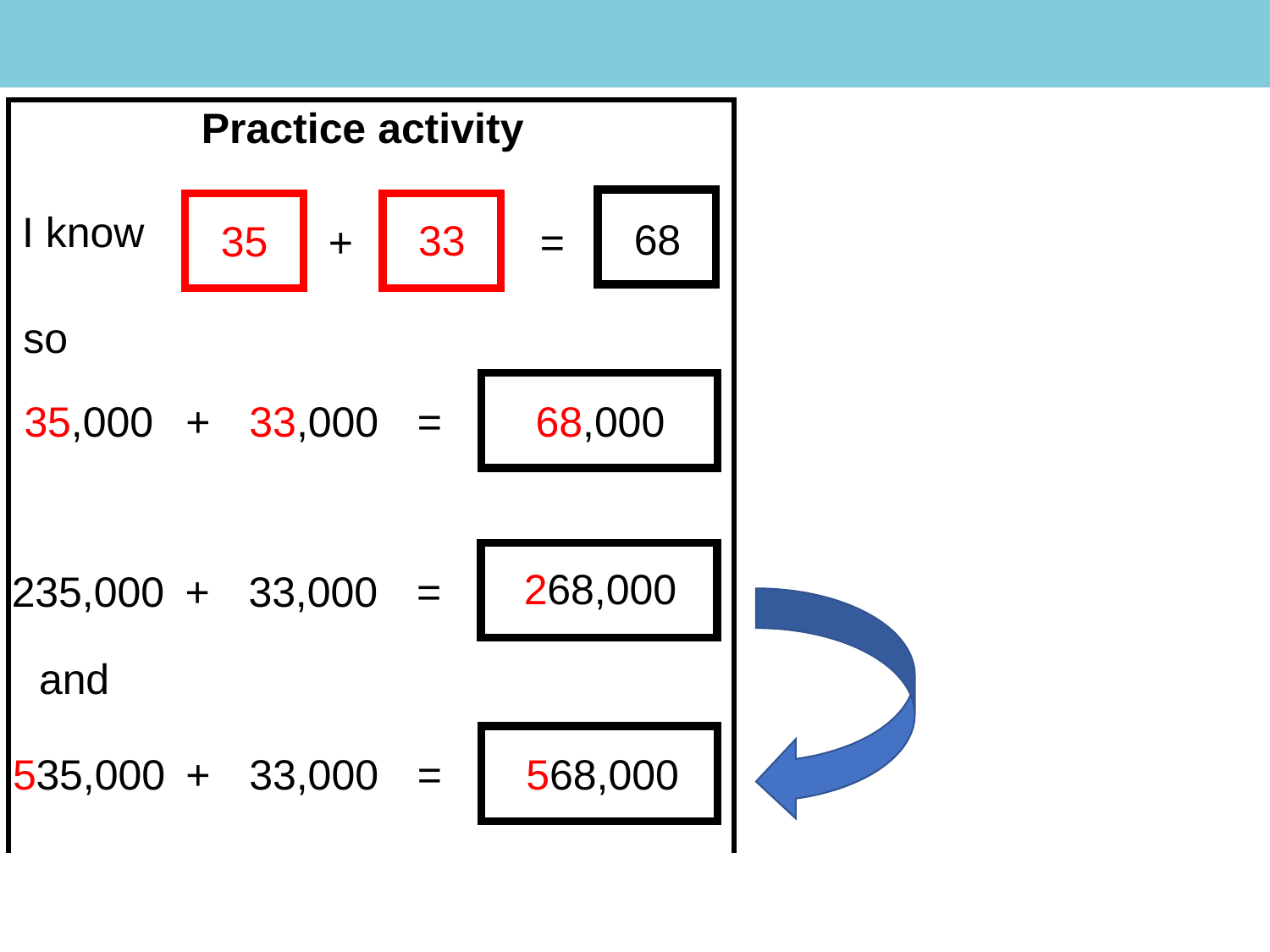

Practice activity

I know
68
33
35
+
=
so

68,000
35,000
+
33,000
=

268,000
235,000
+
33,000
=

and

5
  35,000
+
33,000
=
568,000

because…